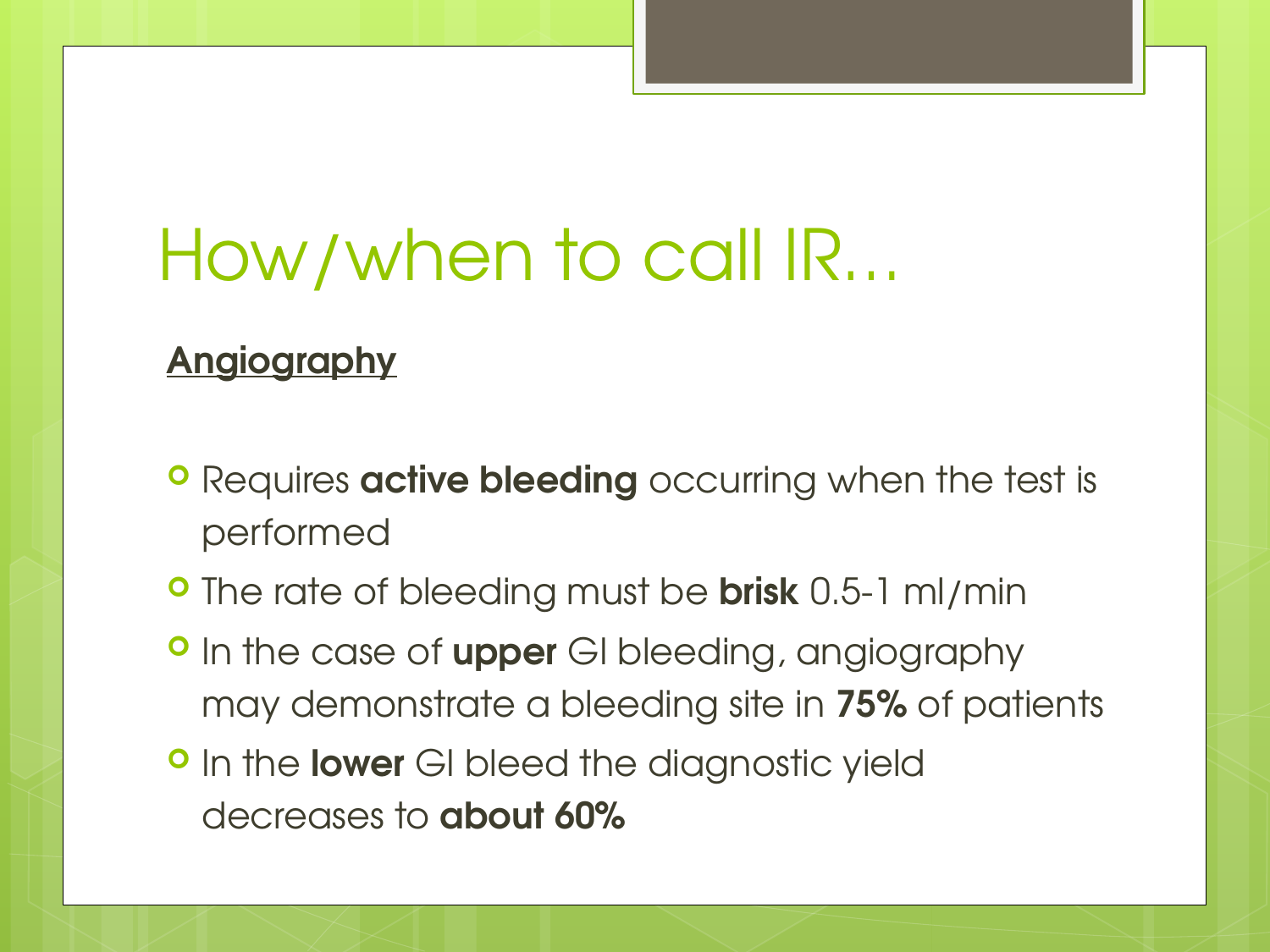

# How/when to call IR…
Angiography

Requires active bleeding occurring when the test is performed
The rate of bleeding must be brisk 0.5-1 ml/min
In the case of upper GI bleeding, angiography may demonstrate a bleeding site in 75% of patients
In the lower GI bleed the diagnostic yield decreases to about 60%